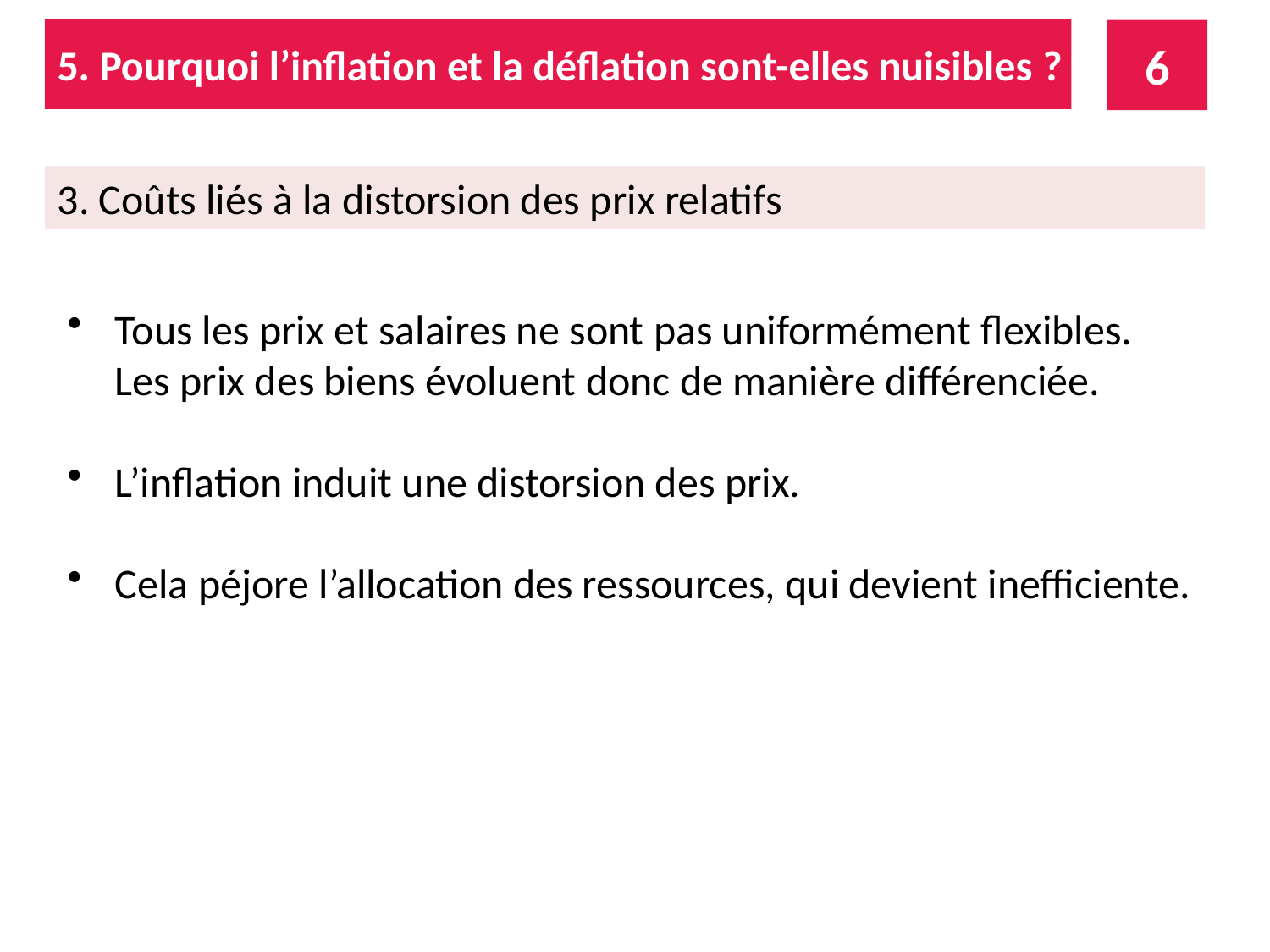

5. Pourquoi l’inflation et la déflation sont-elles nuisibles ?
6

3. Coûts liés à la distorsion des prix relatifs
Tous les prix et salaires ne sont pas uniformément flexibles. Les prix des biens évoluent donc de manière différenciée.

L’inflation induit une distorsion des prix.

Cela péjore l’allocation des ressources, qui devient inefficiente.